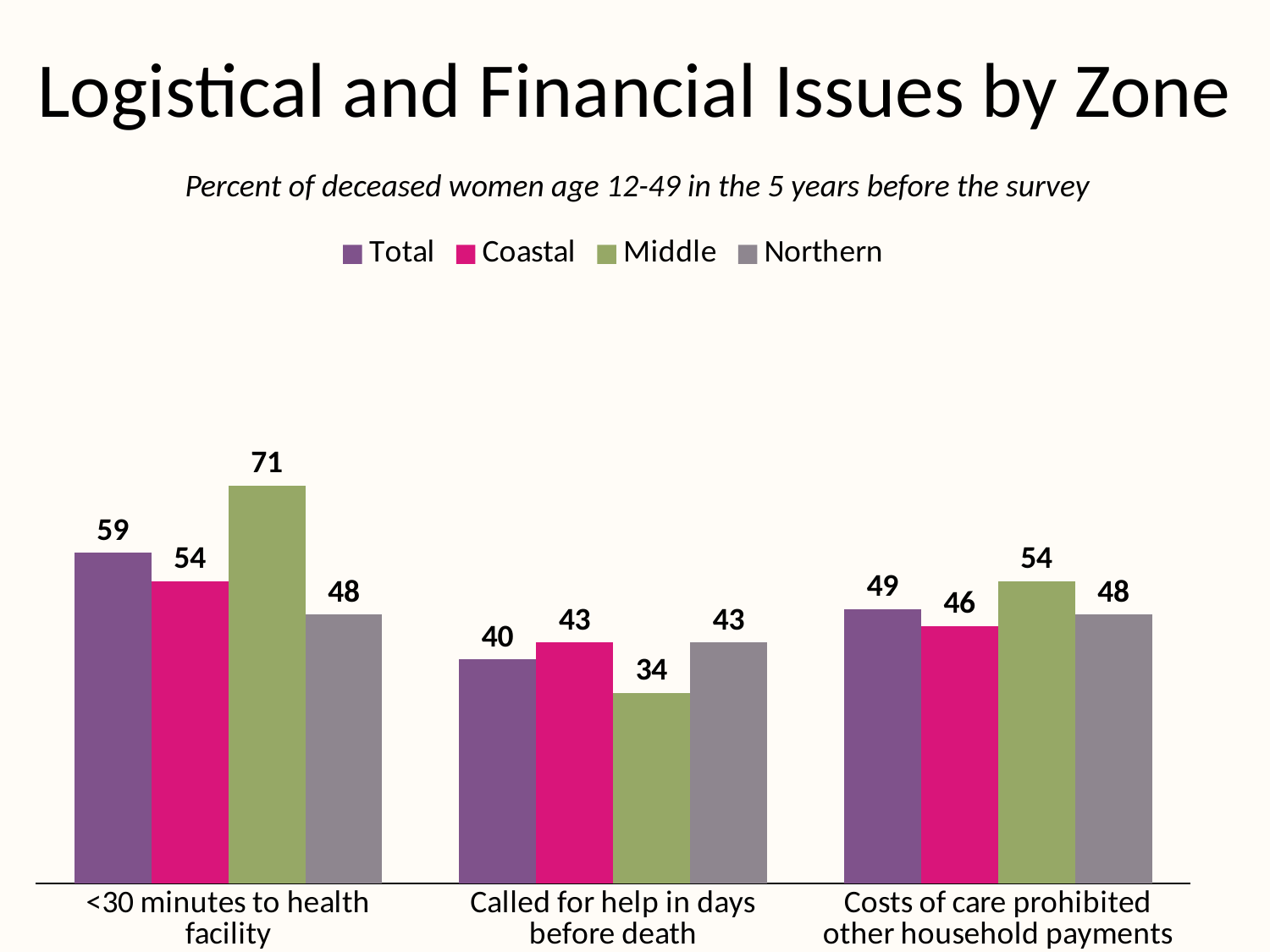

# Logistical and Financial Issues by Zone
Percent of deceased women age 12-49 in the 5 years before the survey

### Chart

| Category | Total | Coastal | Middle | Northern |
|---|---|---|---|---|
| <30 minutes to health facility | 59.0 | 54.0 | 71.0 | 48.0 |
| Called for help in days before death | 40.0 | 43.0 | 34.0 | 43.0 |
| Costs of care prohibited other household payments | 49.0 | 46.0 | 54.0 | 48.0 |